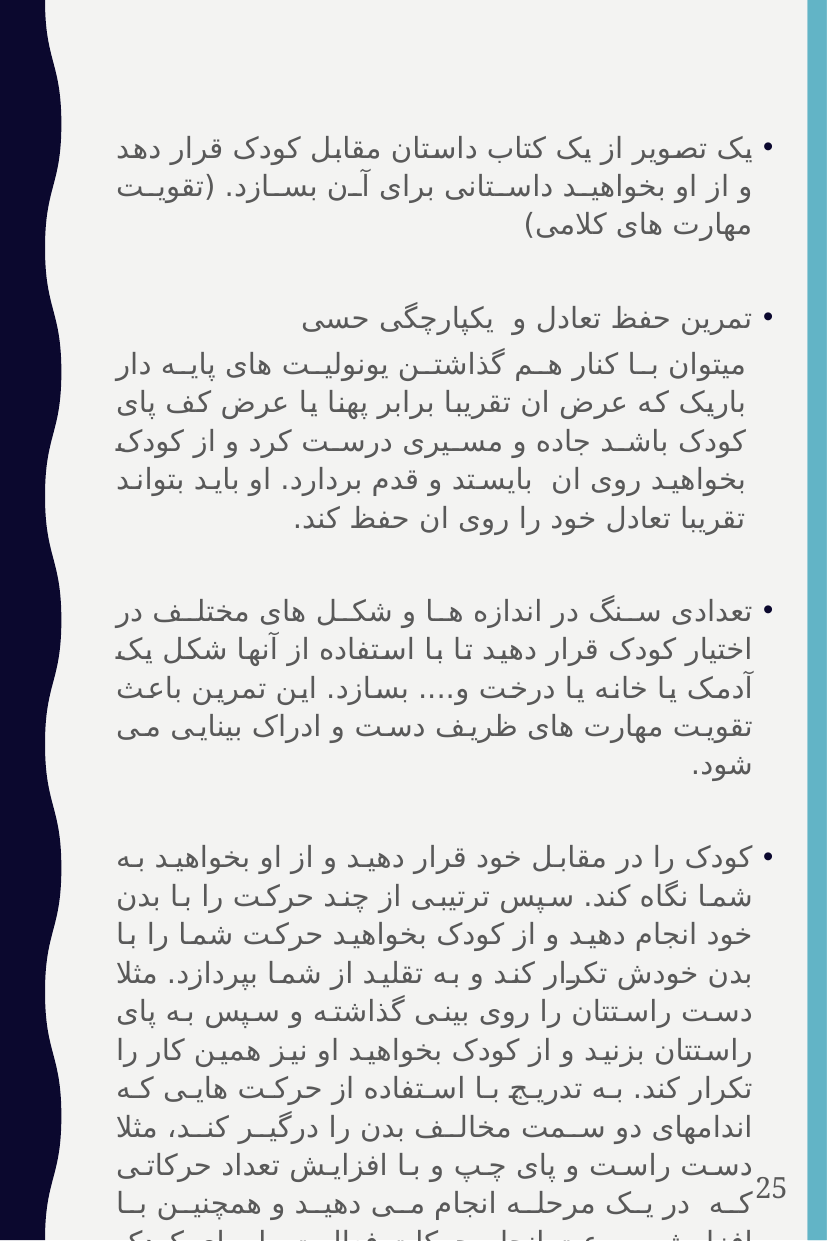

یک تصویر از یک کتاب داستان مقابل کودک قرار دهد و از او بخواهید داستانی برای آن بسازد. (تقویت مهارت های کلامی)

تمرین حفظ تعادل و  یکپارچگی حسی
میتوان با کنار هم گذاشتن یونولیت های پایه دار باریک که عرض ان تقریبا برابر پهنا یا عرض کف پای کودک باشد جاده و مسیری درست کرد و از کودک بخواهید روی ان  بایستد و قدم بردارد. او باید بتواند تقریبا تعادل خود را روی ان حفظ کند.

تعدادی سنگ در اندازه ها و شکل های مختلف در اختیار کودک قرار دهید تا با استفاده از آنها شکل یک آدمک یا خانه یا درخت و.... بسازد. این تمرین باعث تقویت مهارت های ظریف دست و ادراک بینایی می شود.

کودک را در مقابل خود قرار دهید و از او بخواهید به شما نگاه کند. سپس ترتیبی از چند حرکت را با بدن خود انجام دهید و از کودک بخواهید حرکت شما را با بدن خودش تکرار کند و به تقلید از شما بپردازد. مثلا دست راستتان را روی بینی گذاشته و سپس به پای راستتان بزنید و از کودک بخواهید او نیز همین کار را تکرار کند. به تدریج با استفاده از حرکت هایی که اندامهای دو سمت مخالف بدن را درگیر کند، مثلا دست راست و پای چپ و با افزایش تعداد حرکاتی که  در یک مرحله انجام می دهید و همچنین با افزایش سرعت انجام حرکات فعالیت را برای کودک دشوارتر کنید. این تمرین به تقلید و برنامه ریزی حرکتی کمک می کند.

25